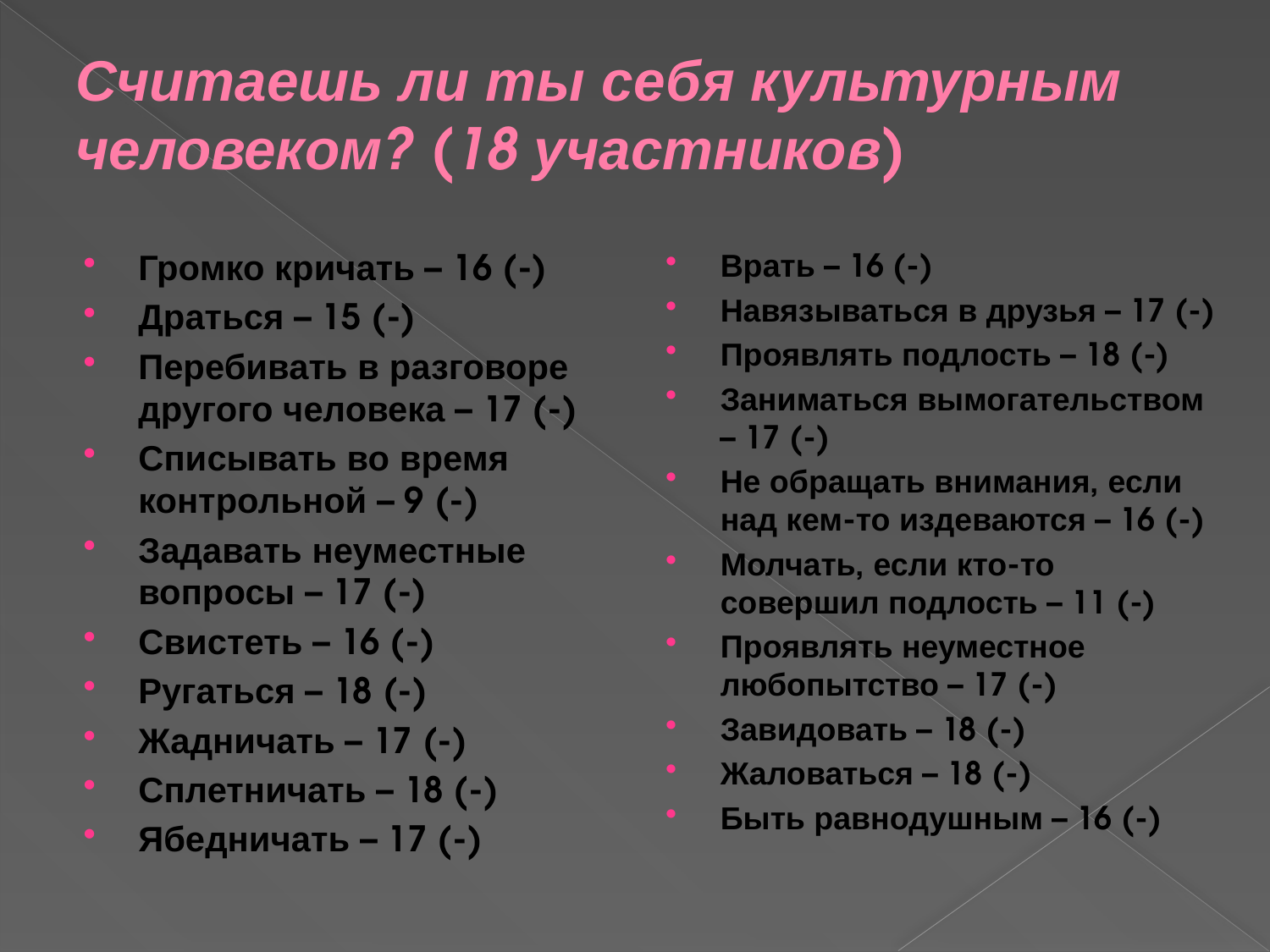

# Считаешь ли ты себя культурным человеком? (18 участников)
Громко кричать – 16 (-)
Драться – 15 (-)
Перебивать в разговоре другого человека – 17 (-)
Списывать во время контрольной – 9 (-)
Задавать неуместные вопросы – 17 (-)
Свистеть – 16 (-)
Ругаться – 18 (-)
Жадничать – 17 (-)
Сплетничать – 18 (-)
Ябедничать – 17 (-)

Врать – 16 (-)
Навязываться в друзья – 17 (-)
Проявлять подлость – 18 (-)
Заниматься вымогательством – 17 (-)
Не обращать внимания, если над кем-то издеваются – 16 (-)
Молчать, если кто-то совершил подлость – 11 (-)
Проявлять неуместное любопытство – 17 (-)
Завидовать – 18 (-)
Жаловаться – 18 (-)
Быть равнодушным – 16 (-)